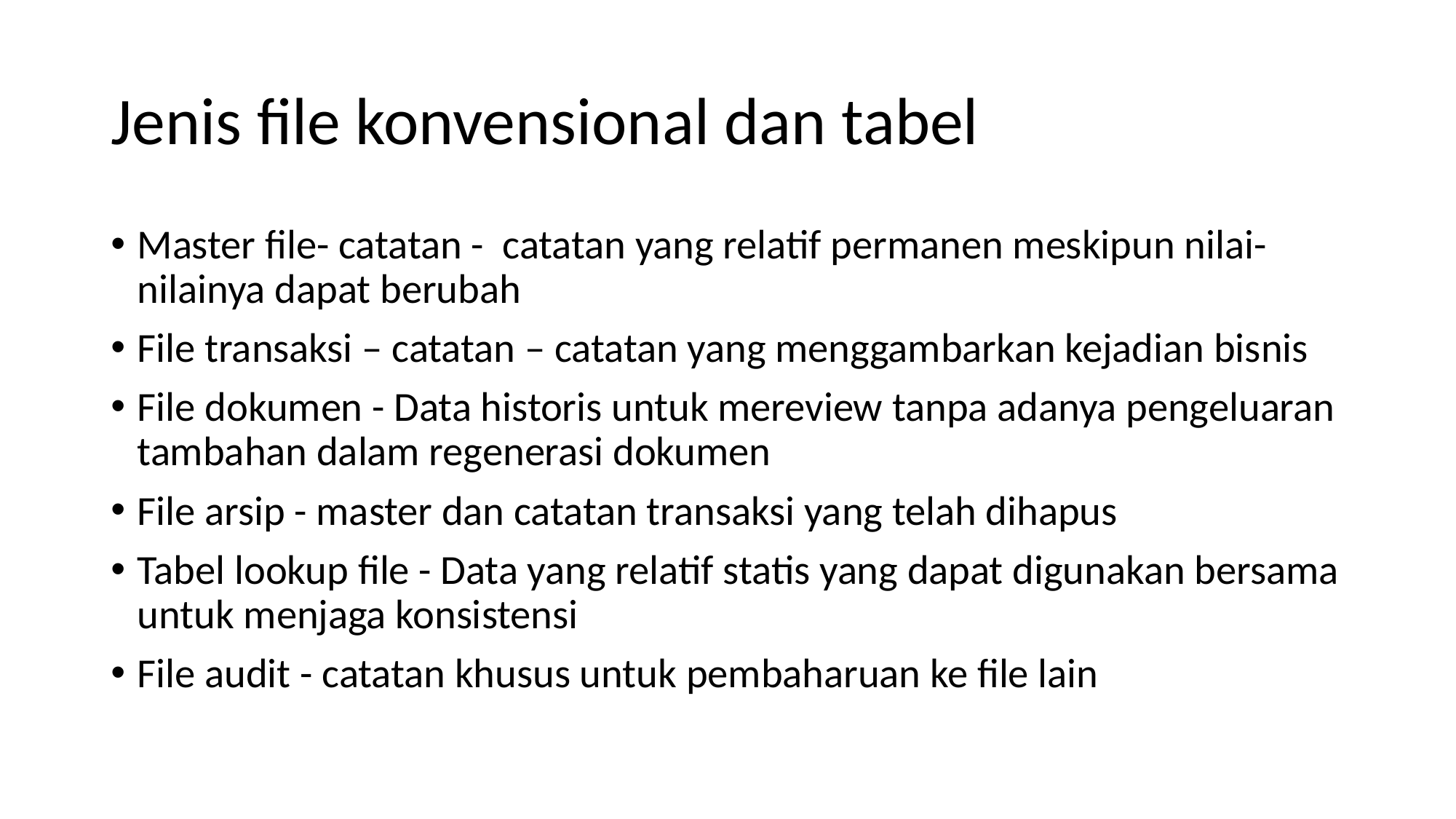

# Jenis file konvensional dan tabel
Master file- catatan -  catatan yang relatif permanen meskipun nilai-nilainya dapat berubah
File transaksi – catatan – catatan yang menggambarkan kejadian bisnis
File dokumen - Data historis untuk mereview tanpa adanya pengeluaran tambahan dalam regenerasi dokumen
File arsip - master dan catatan transaksi yang telah dihapus
Tabel lookup file - Data yang relatif statis yang dapat digunakan bersama untuk menjaga konsistensi
File audit - catatan khusus untuk pembaharuan ke file lain